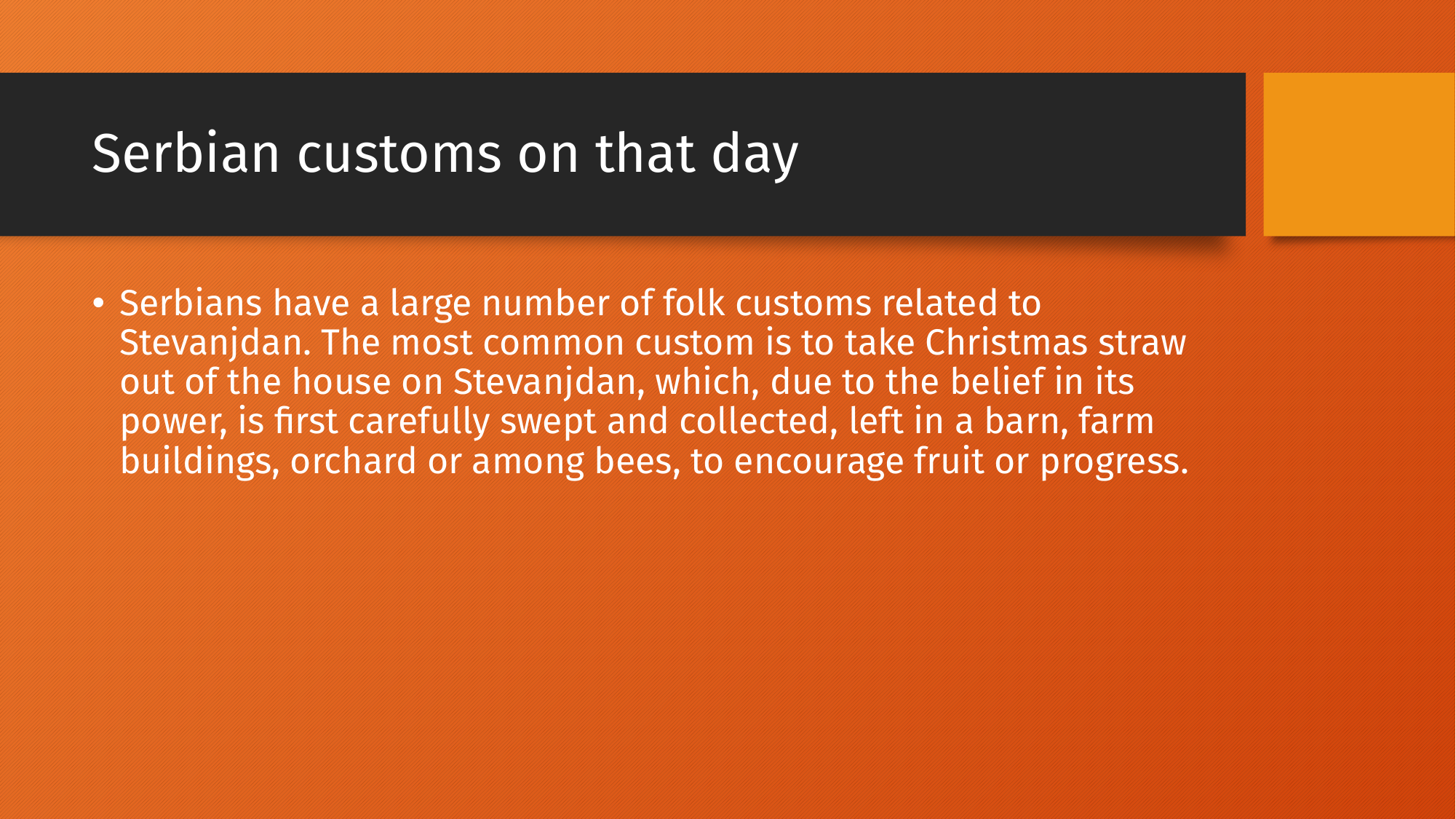

# Serbian customs on that day
Serbians have a large number of folk customs related to Stevanjdan. The most common custom is to take Christmas straw out of the house on Stevanjdan, which, due to the belief in its power, is first carefully swept and collected, left in a barn, farm buildings, orchard or among bees, to encourage fruit or progress.